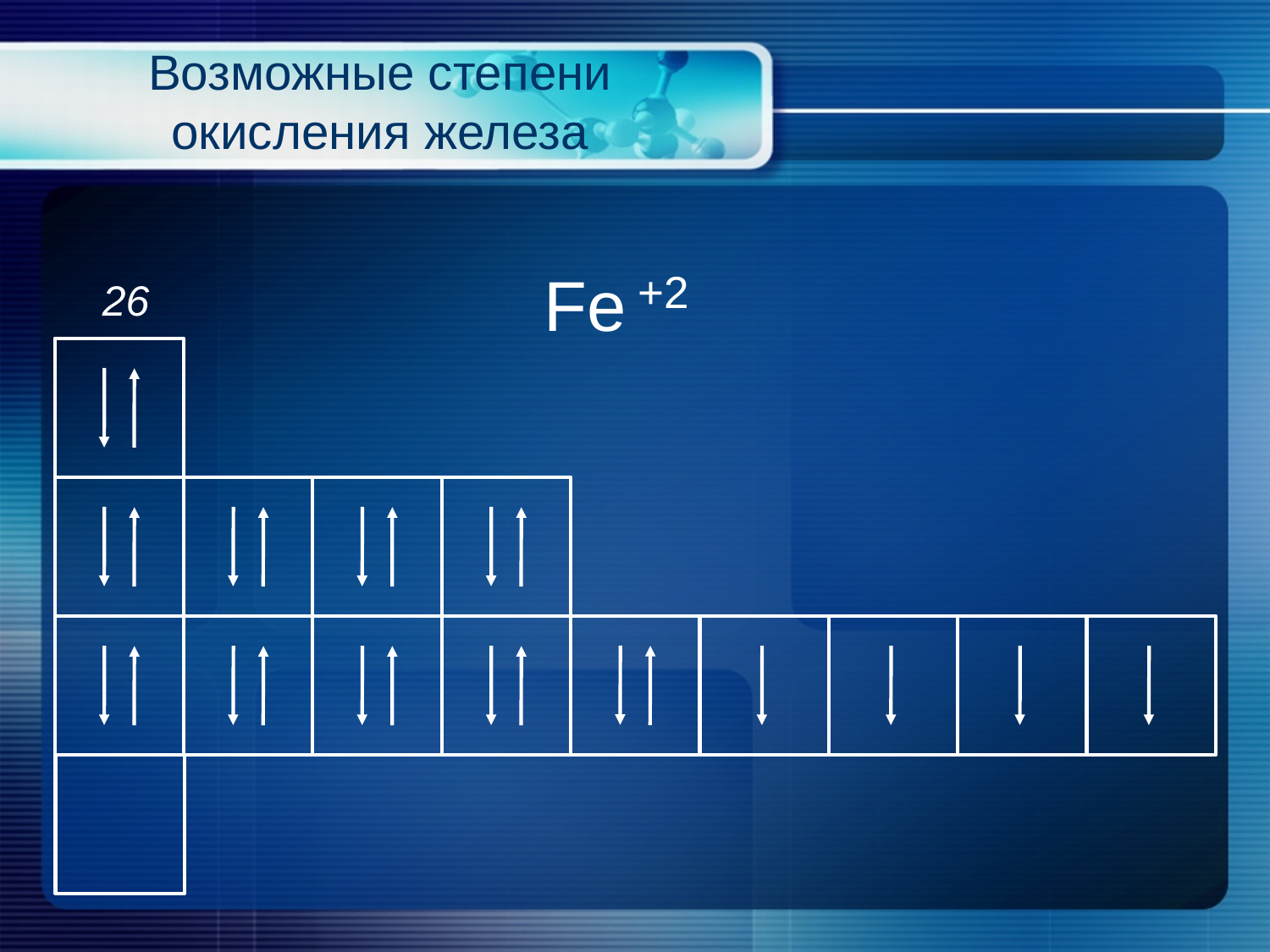

# Возможные степени окисления железа
Fe +2
26